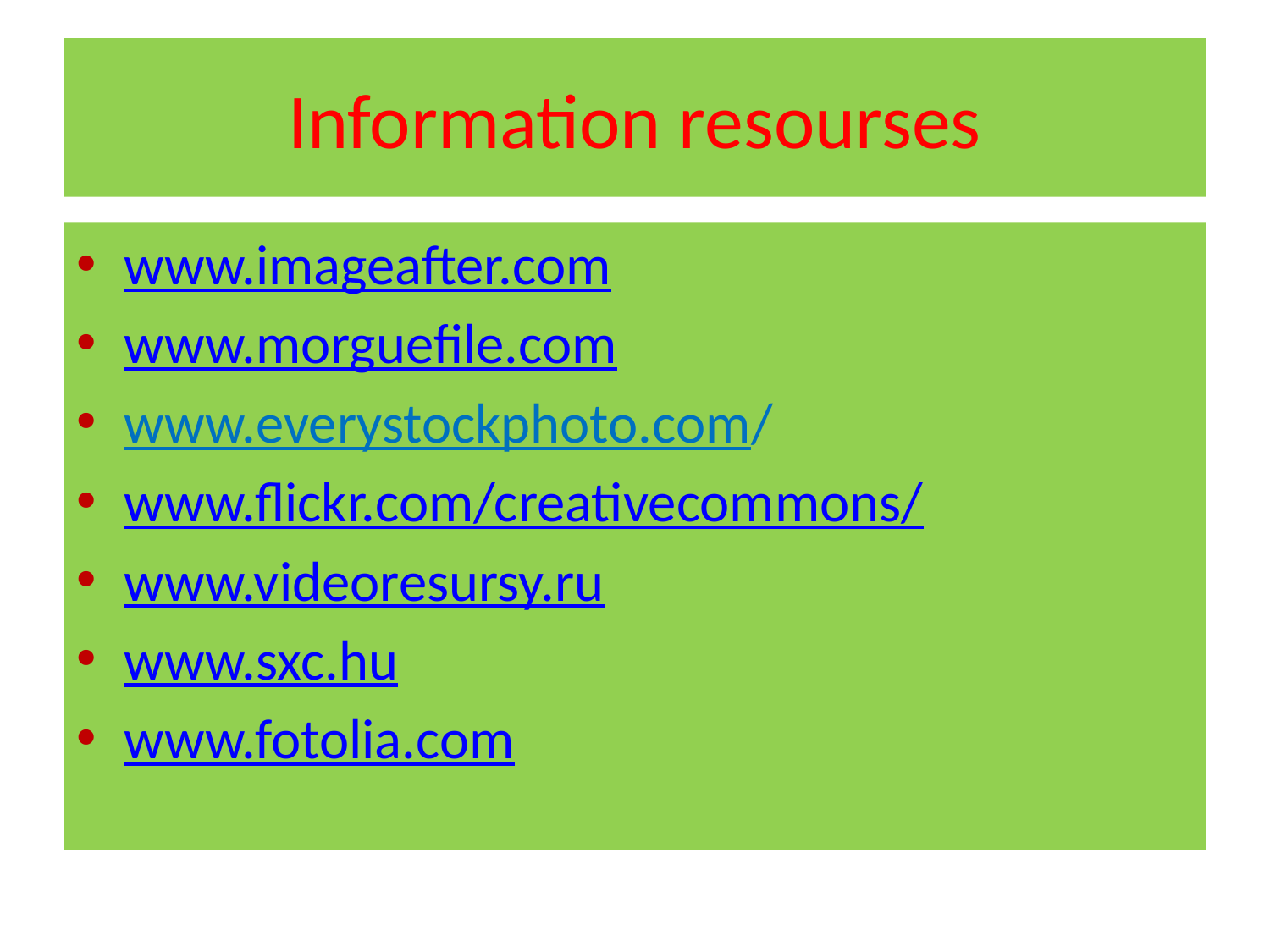

# Information resourses
www.imageafter.com
www.morguefile.com
www.everystockphoto.com/
www.flickr.com/creativecommons/
www.videoresursy.ru
www.sxc.hu
www.fotolia.com